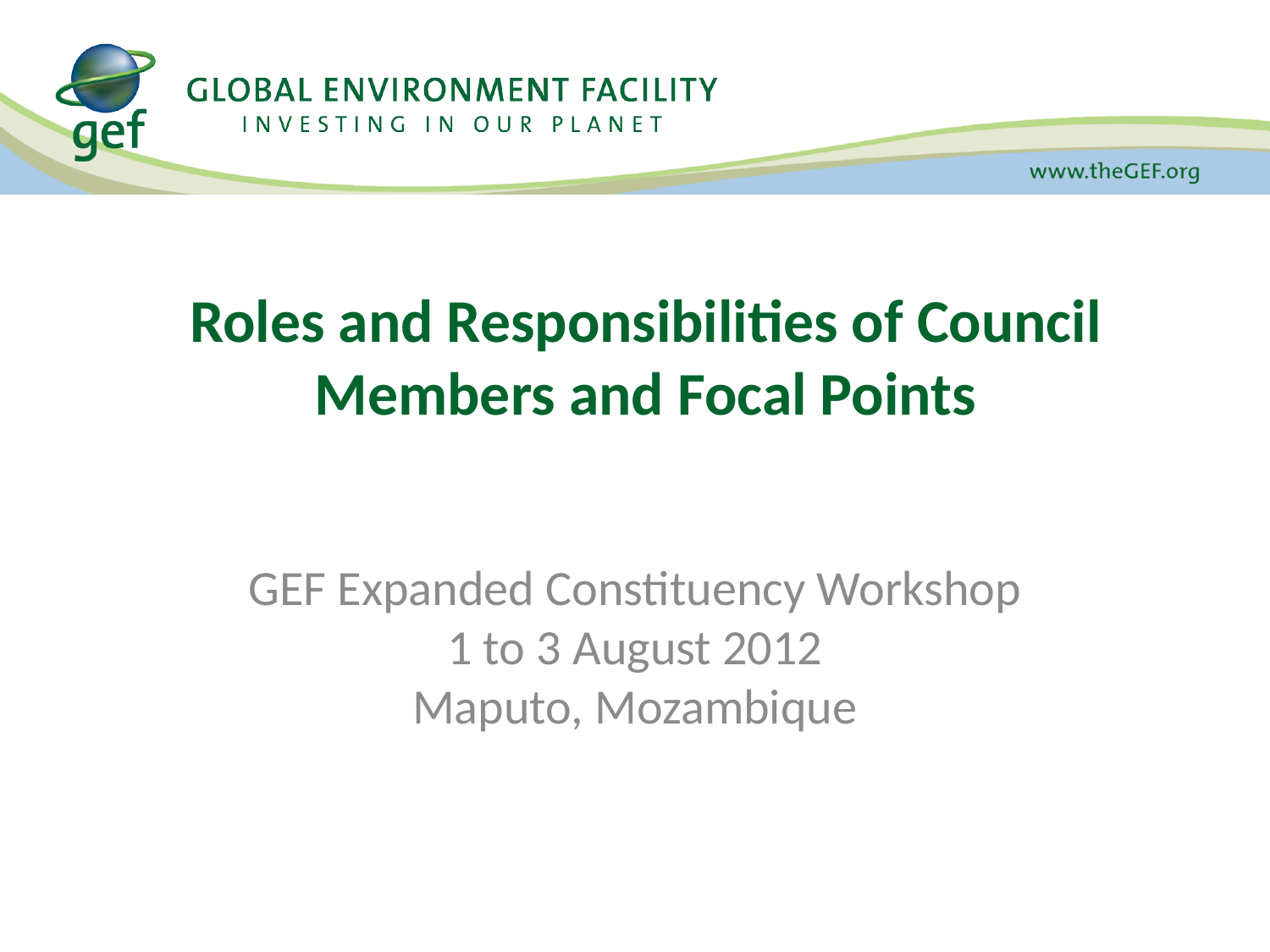

# Roles and Responsibilities of Council Members and Focal Points
GEF Expanded Constituency Workshop
1 to 3 August 2012
Maputo, Mozambique